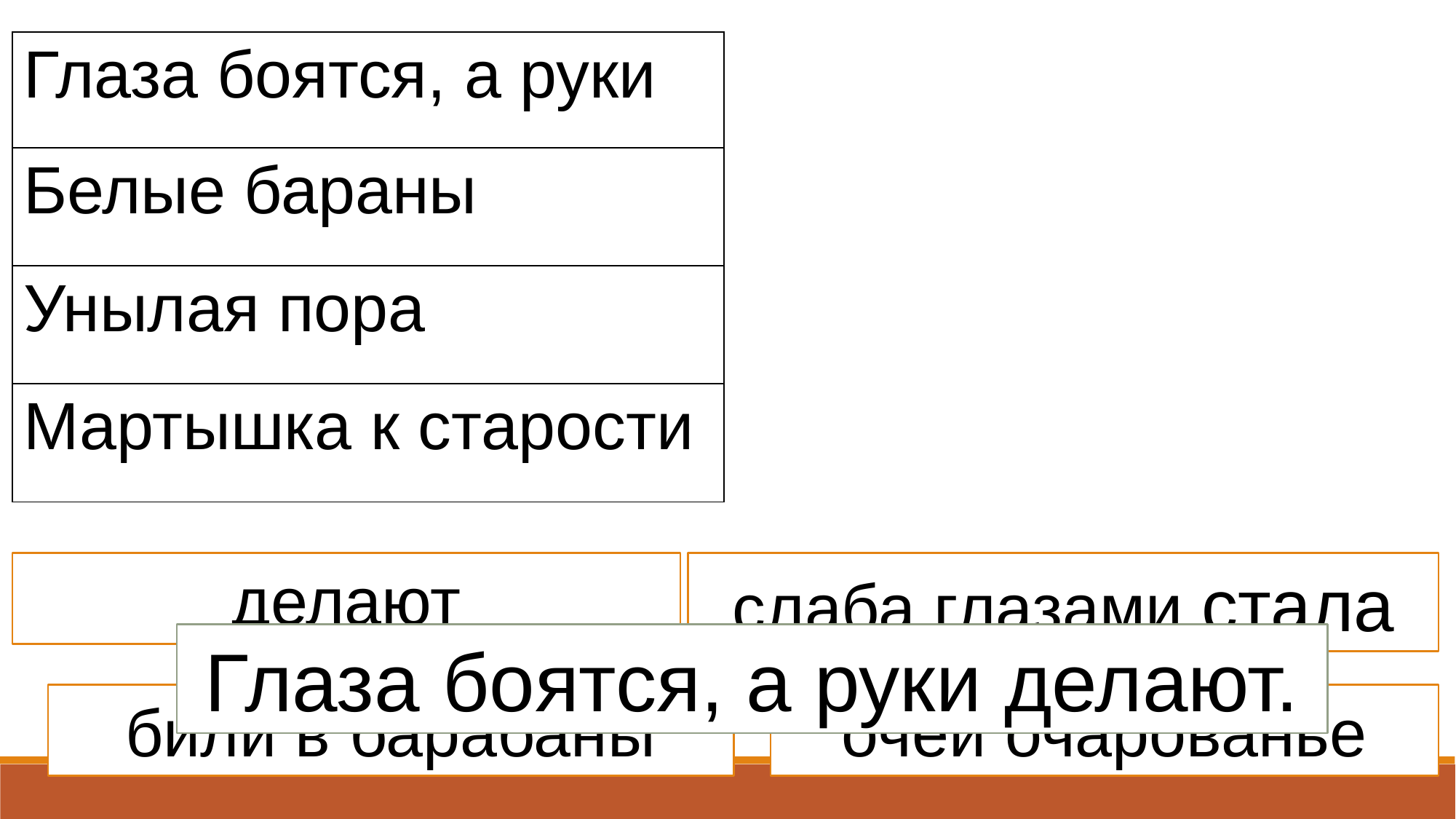

| Глаза боятся, а руки |
| --- |
| Белые бараны |
| Унылая пора |
| Мартышка к старости |
делают
слаба глазами стала
Глаза боятся, а руки делают.
били в барабаны
очей очарованье